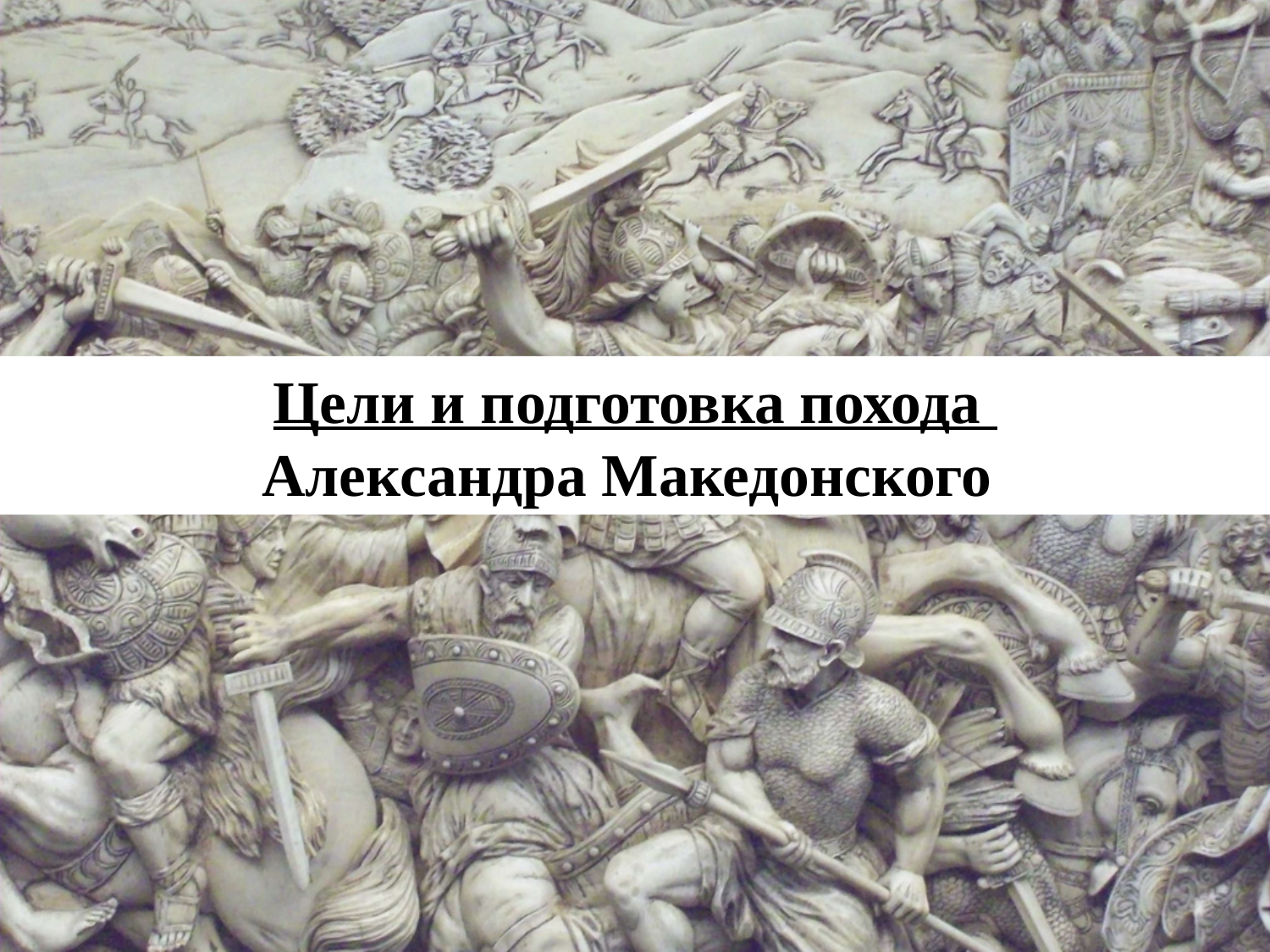

# Цели и подготовка похода Александра Македонского